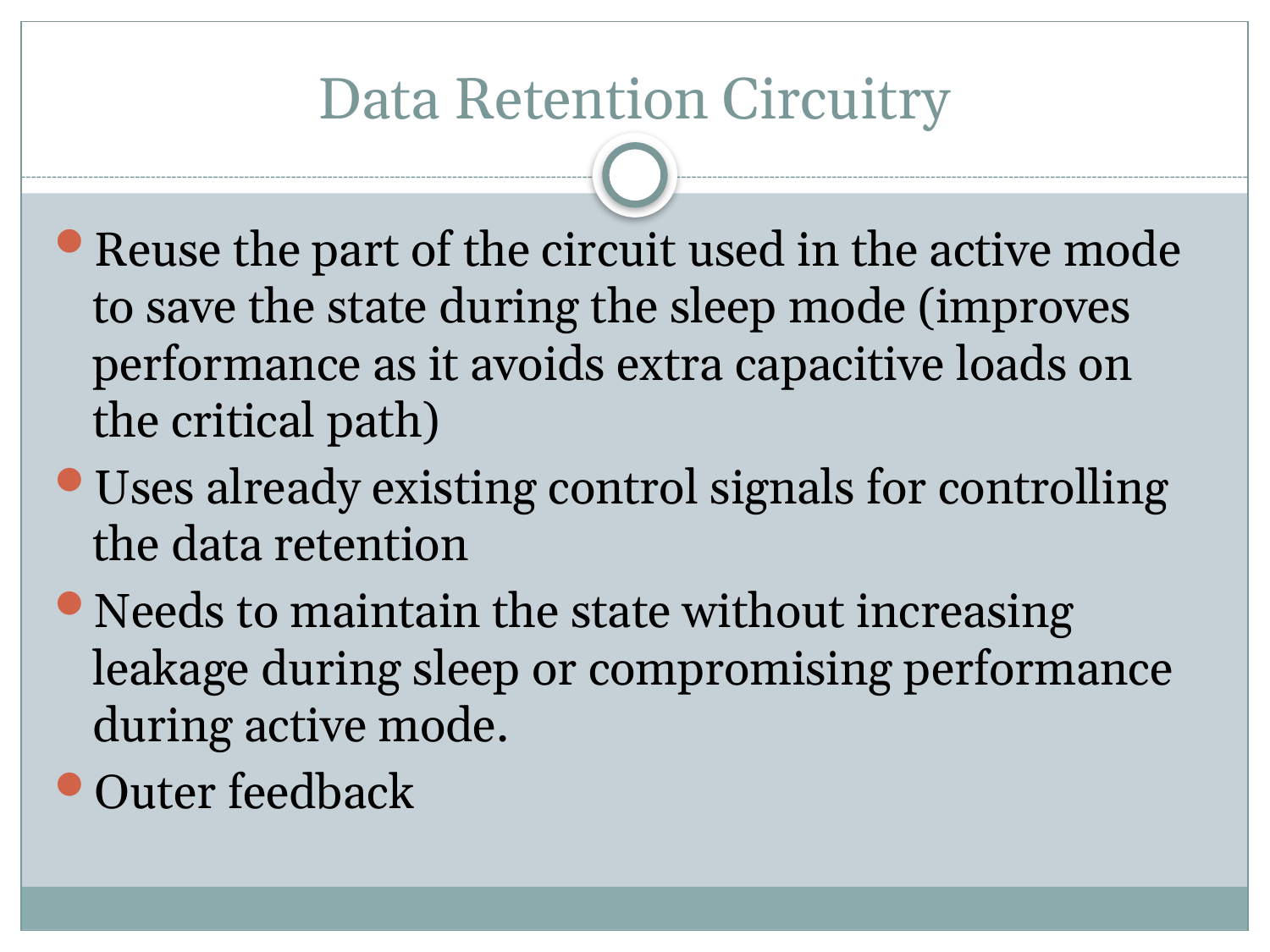

# Data Retention Circuitry
Reuse the part of the circuit used in the active mode to save the state during the sleep mode (improves performance as it avoids extra capacitive loads on the critical path)
Uses already existing control signals for controlling the data retention
Needs to maintain the state without increasing leakage during sleep or compromising performance during active mode.
Outer feedback